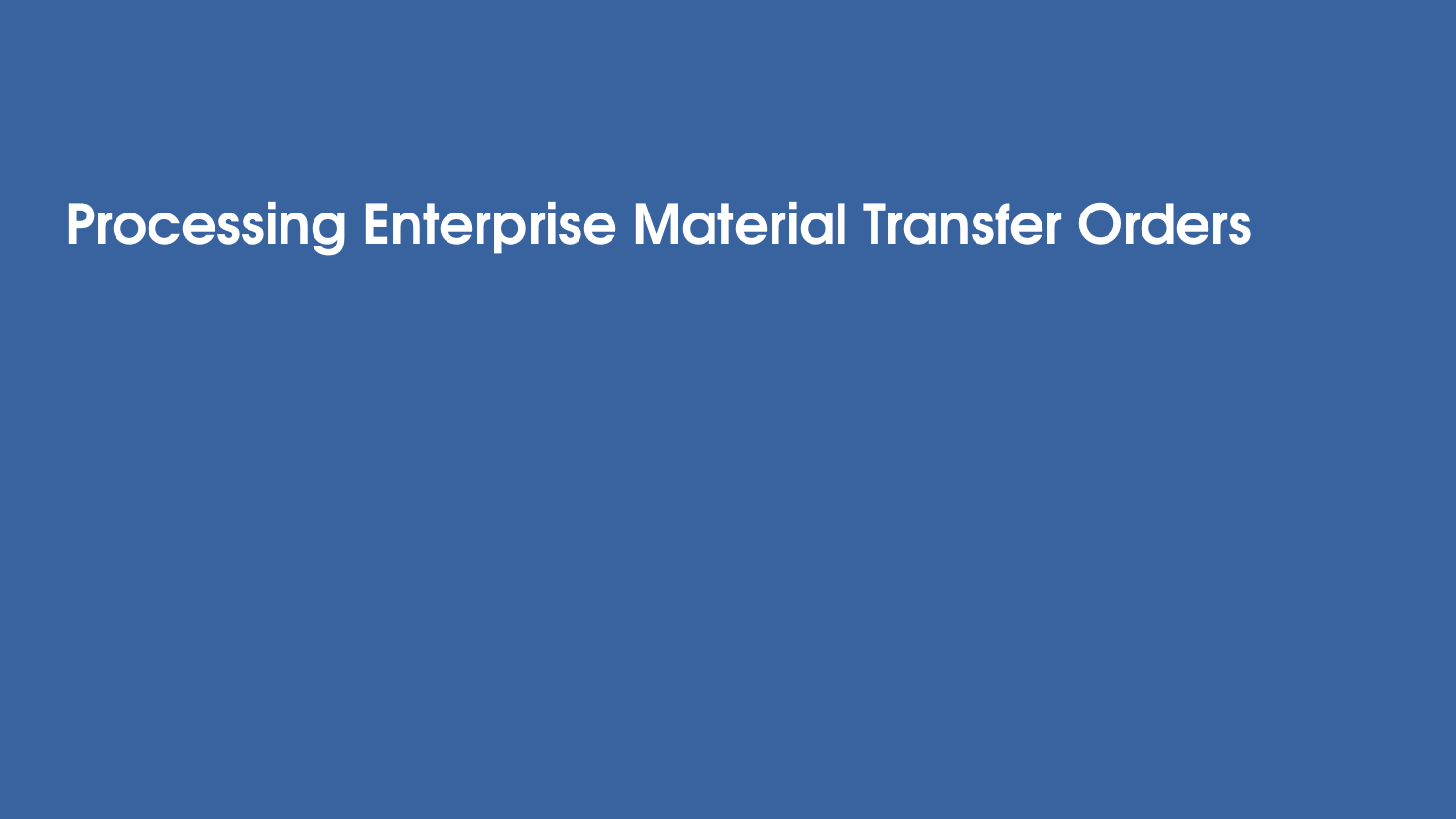

# Processing Enterprise Material Transfer Orders
128